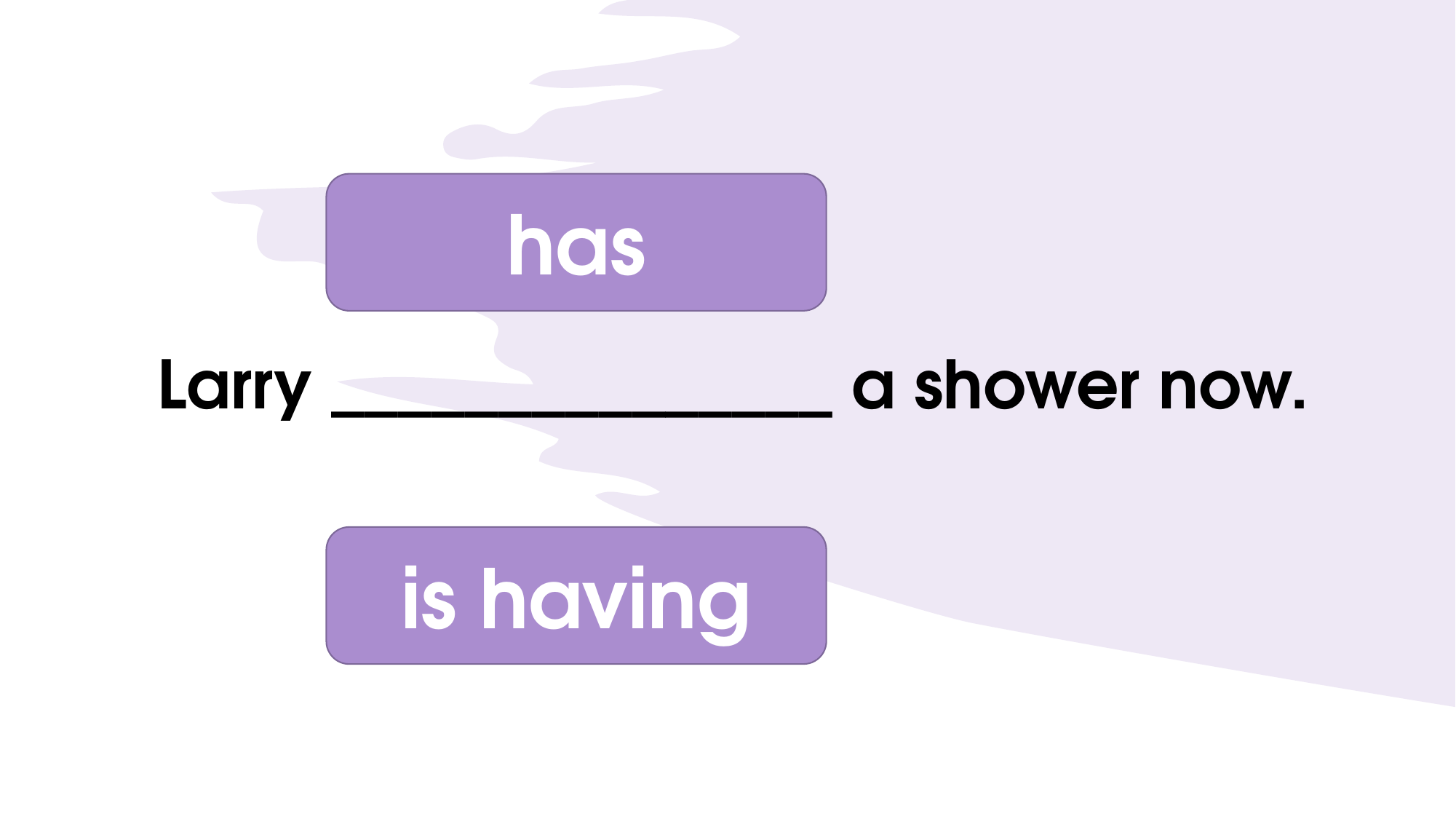

has
Larry _______________ a shower now.
is having